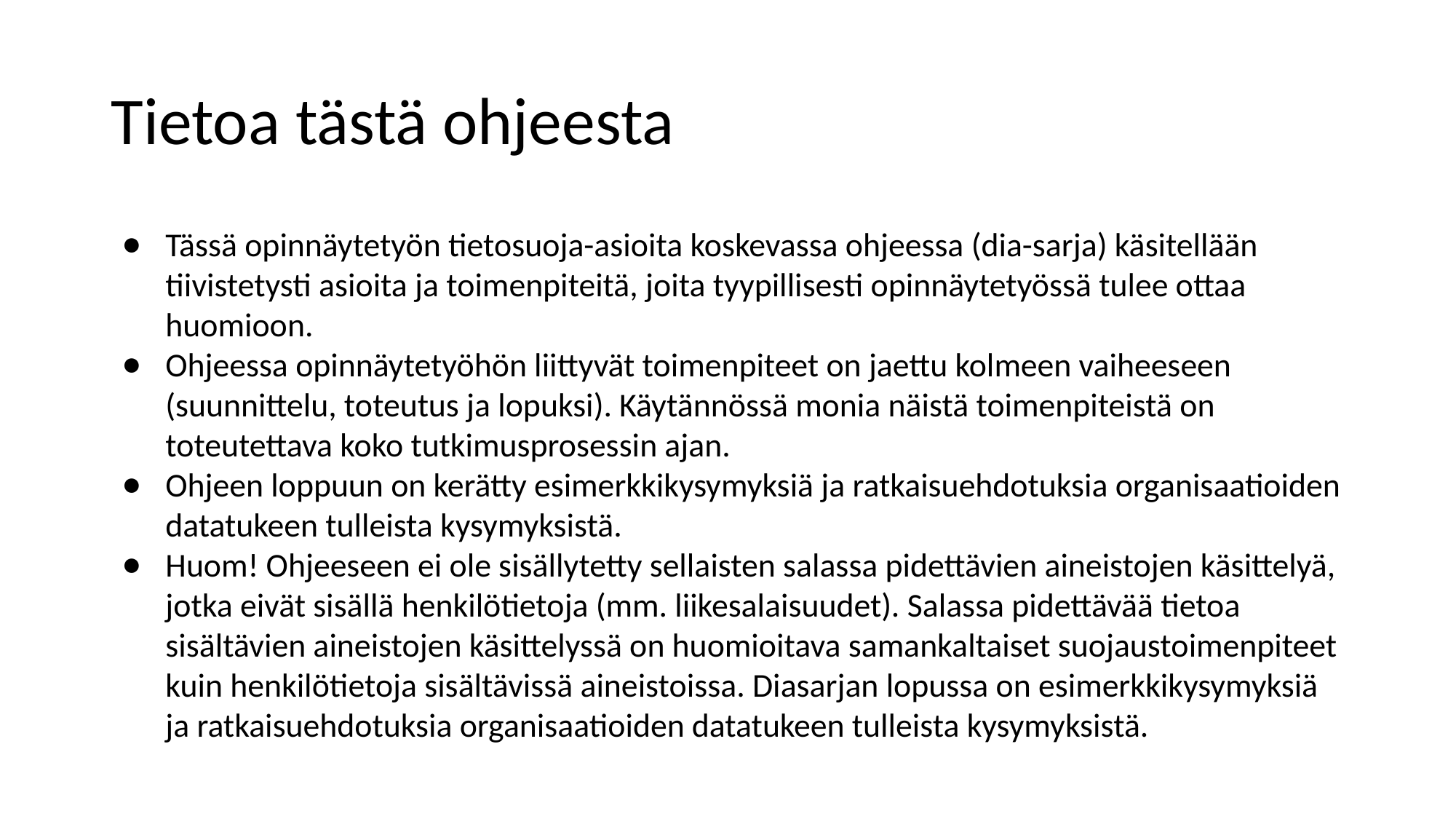

# Tietoa tästä ohjeesta
Tässä opinnäytetyön tietosuoja-asioita koskevassa ohjeessa (dia-sarja) käsitellään tiivistetysti asioita ja toimenpiteitä, joita tyypillisesti opinnäytetyössä tulee ottaa huomioon.
Ohjeessa opinnäytetyöhön liittyvät toimenpiteet on jaettu kolmeen vaiheeseen (suunnittelu, toteutus ja lopuksi). Käytännössä monia näistä toimenpiteistä on toteutettava koko tutkimusprosessin ajan.
Ohjeen loppuun on kerätty esimerkkikysymyksiä ja ratkaisuehdotuksia organisaatioiden datatukeen tulleista kysymyksistä.
Huom! Ohjeeseen ei ole sisällytetty sellaisten salassa pidettävien aineistojen käsittelyä, jotka eivät sisällä henkilötietoja (mm. liikesalaisuudet). Salassa pidettävää tietoa sisältävien aineistojen käsittelyssä on huomioitava samankaltaiset suojaustoimenpiteet kuin henkilötietoja sisältävissä aineistoissa. Diasarjan lopussa on esimerkkikysymyksiä ja ratkaisuehdotuksia organisaatioiden datatukeen tulleista kysymyksistä.